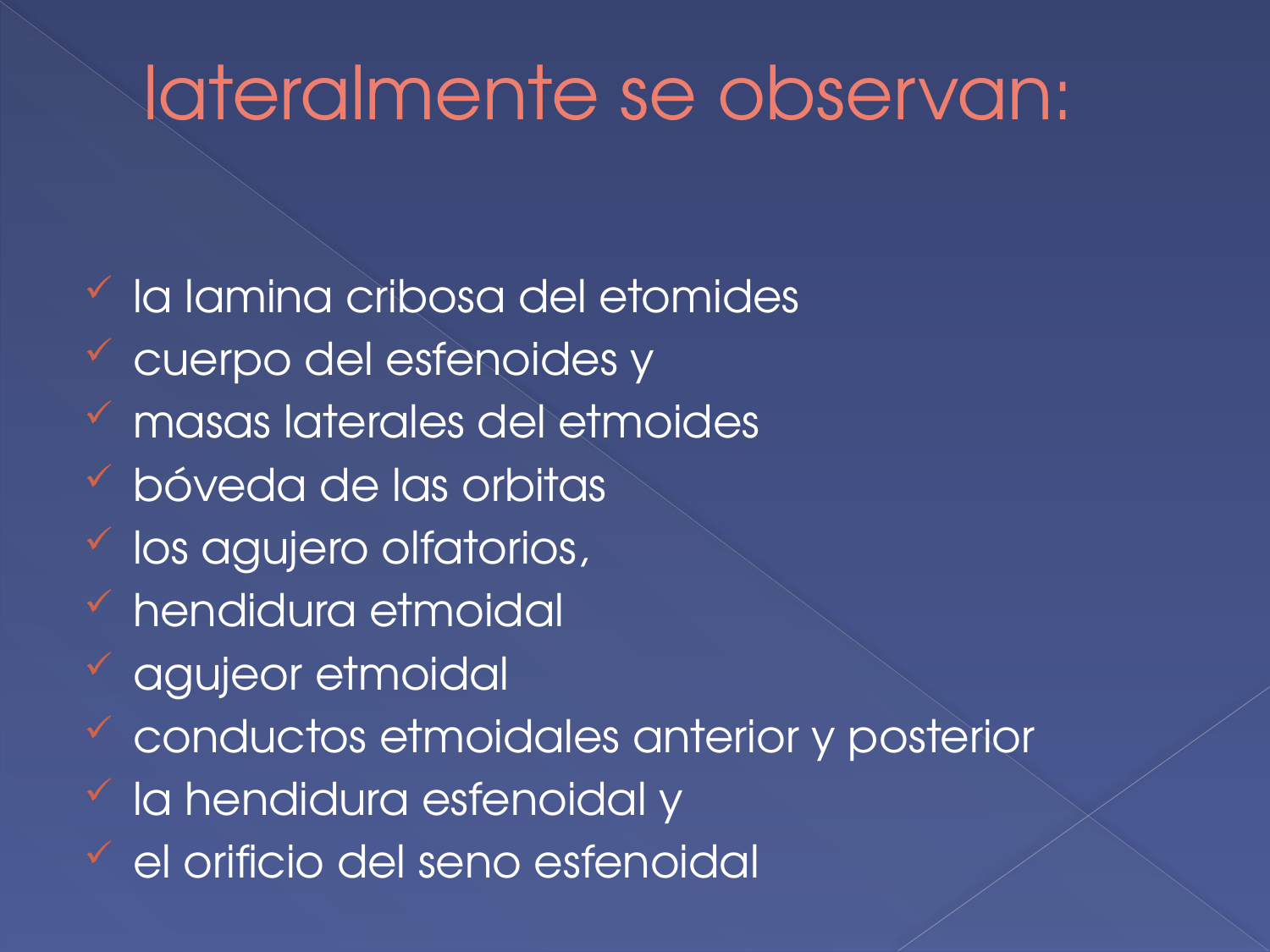

# lateralmente se observan:
la lamina cribosa del etomides
cuerpo del esfenoides y
masas laterales del etmoides
bóveda de las orbitas
los agujero olfatorios,
hendidura etmoidal
agujeor etmoidal
conductos etmoidales anterior y posterior
la hendidura esfenoidal y
el orificio del seno esfenoidal